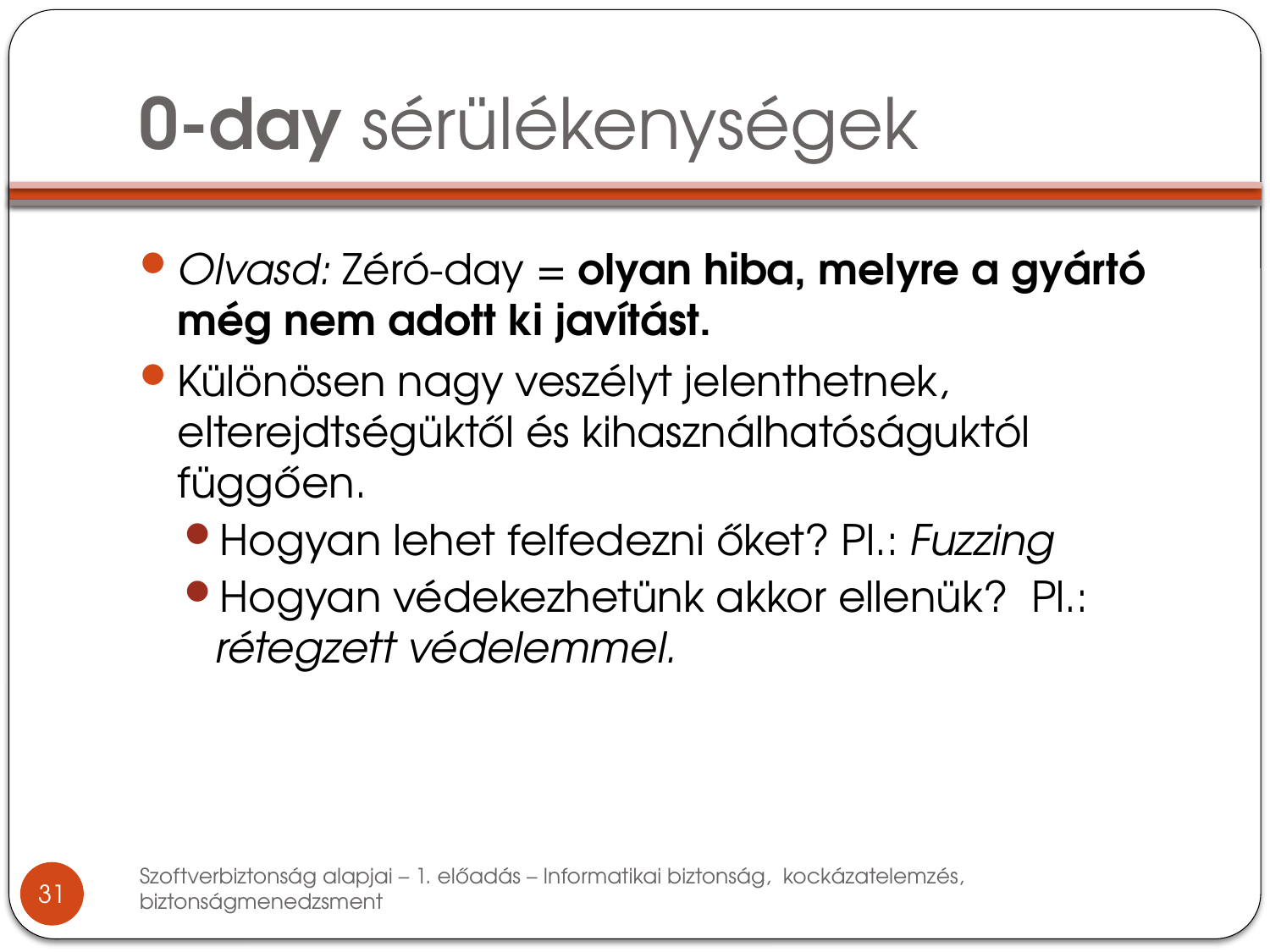

# 0-day sérülékenységek
Olvasd: Zéró-day = olyan hiba, melyre a gyártó még nem adott ki javítást.
Különösen nagy veszélyt jelenthetnek, elterejdtségüktől és kihasználhatóságuktól függően.
Hogyan lehet felfedezni őket? Pl.: Fuzzing
Hogyan védekezhetünk akkor ellenük?  Pl.: rétegzett védelemmel.
Szoftverbiztonság alapjai – 1. előadás – Informatikai biztonság,  kockázatelemzés, biztonságmenedzsment
31